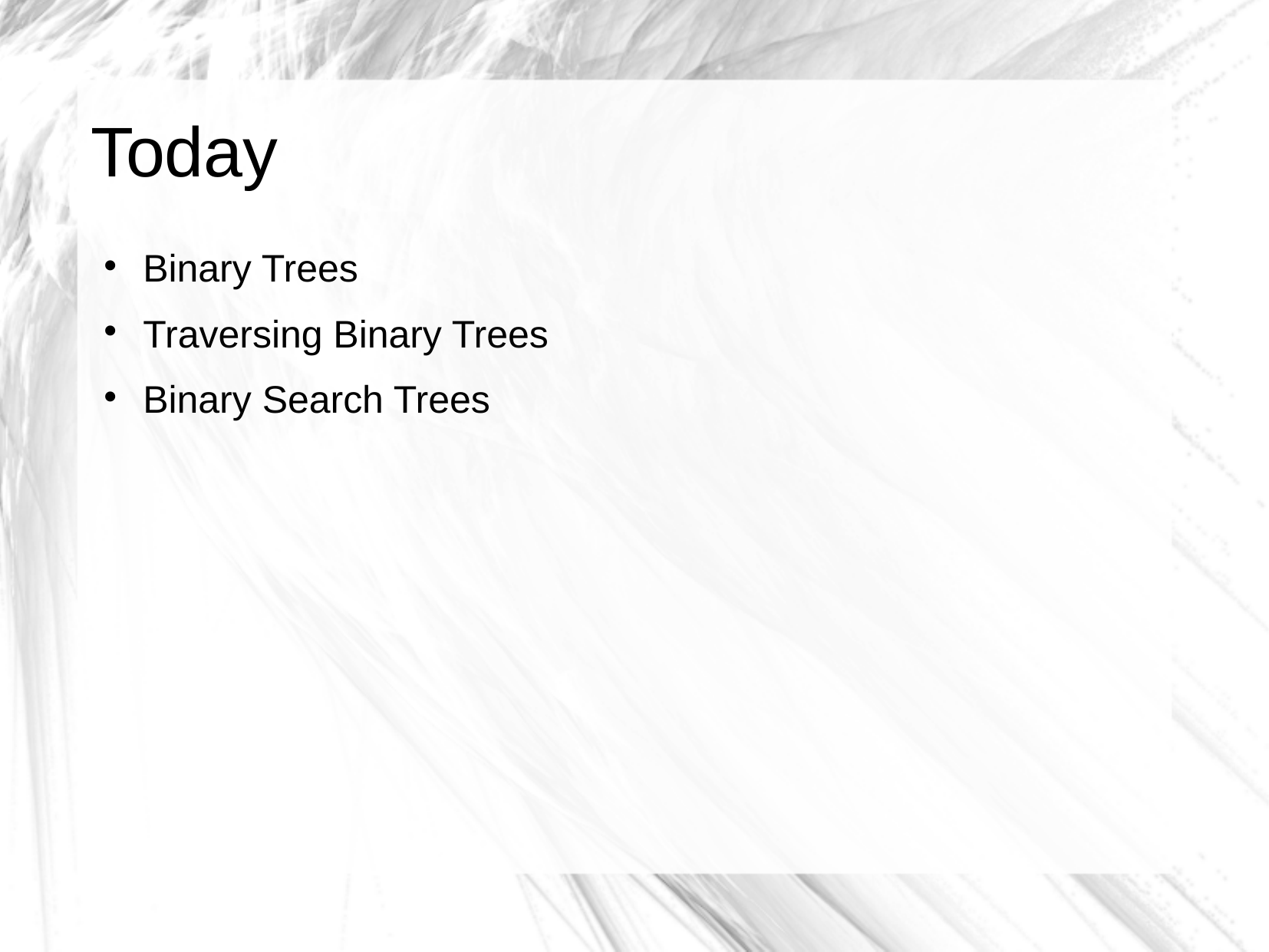

# Today
Binary Trees
Traversing Binary Trees
Binary Search Trees